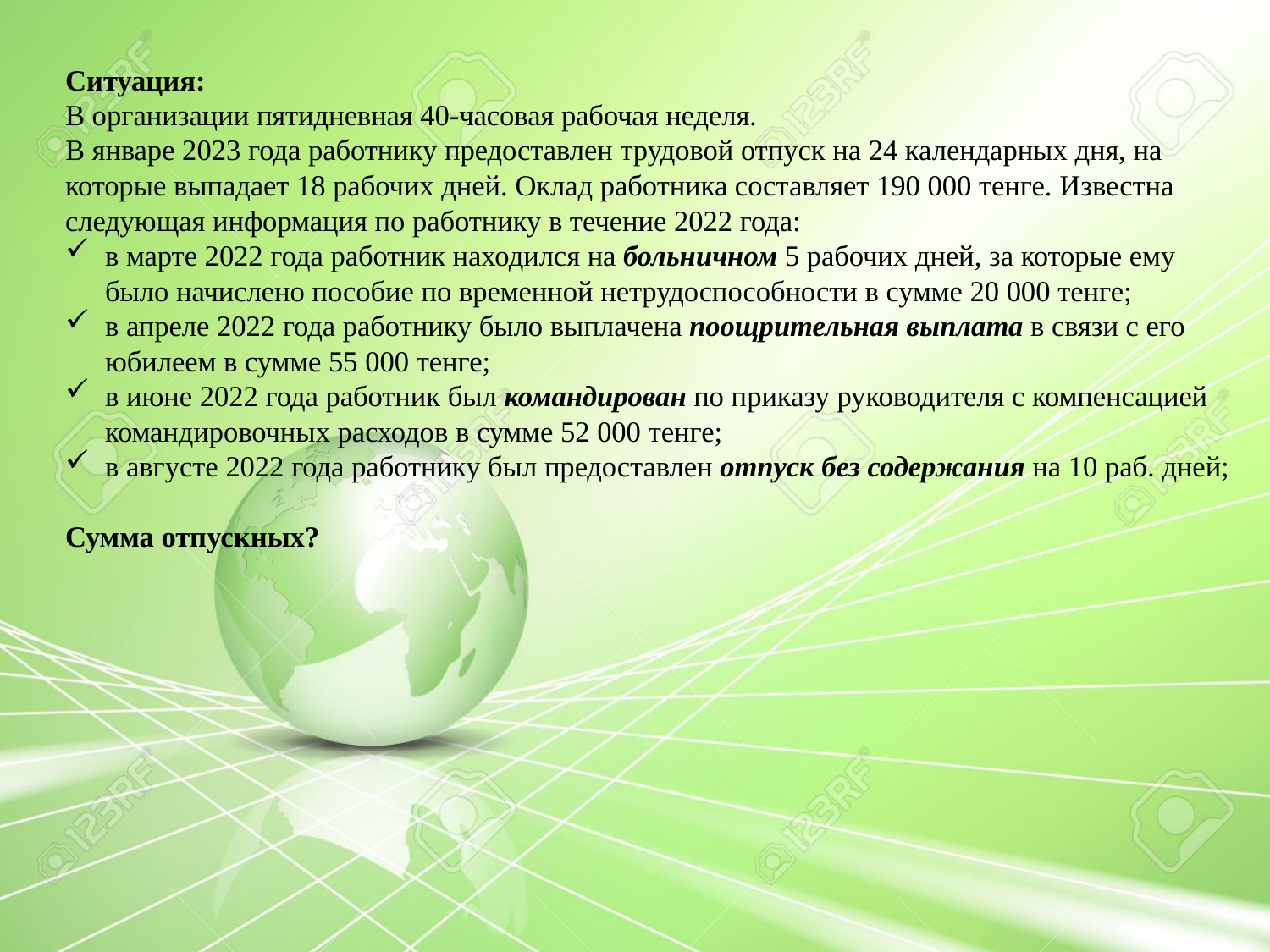

Ситуация:
В организации пятидневная 40-часовая рабочая неделя.
В январе 2023 года работнику предоставлен трудовой отпуск на 24 календарных дня, на которые выпадает 18 рабочих дней. Оклад работника составляет 190 000 тенге. Известна следующая информация по работнику в течение 2022 года:
в марте 2022 года работник находился на больничном 5 рабочих дней, за которые ему было начислено пособие по временной нетрудоспособности в сумме 20 000 тенге;
в апреле 2022 года работнику было выплачена поощрительная выплата в связи с его юбилеем в сумме 55 000 тенге;
в июне 2022 года работник был командирован по приказу руководителя с компенсацией командировочных расходов в сумме 52 000 тенге;
в августе 2022 года работнику был предоставлен отпуск без содержания на 10 раб. дней;
Сумма отпускных?